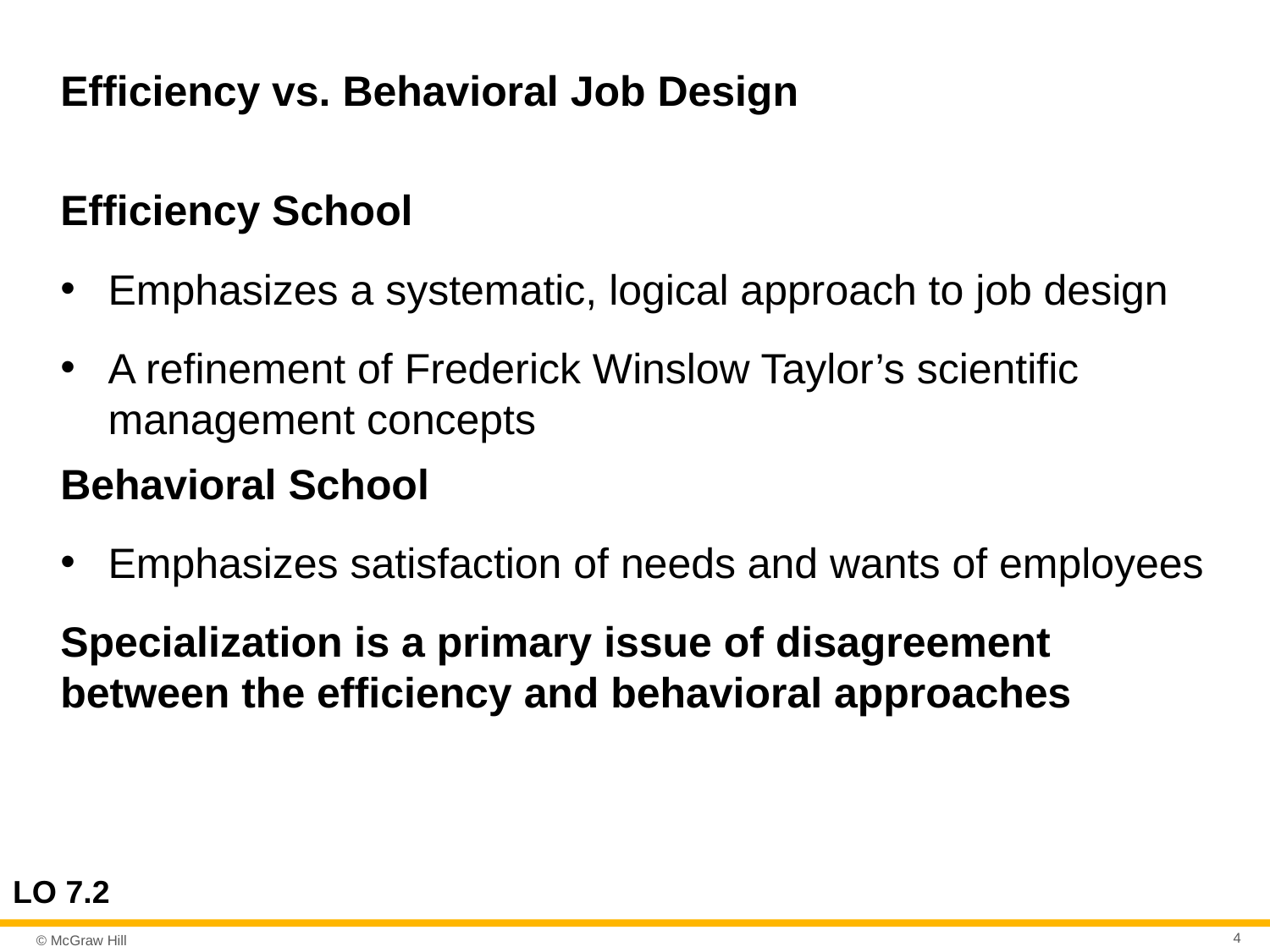

# Efficiency vs. Behavioral Job Design
Efficiency School
Emphasizes a systematic, logical approach to job design
A refinement of Frederick Winslow Taylor’s scientific management concepts
Behavioral School
Emphasizes satisfaction of needs and wants of employees
Specialization is a primary issue of disagreement between the efficiency and behavioral approaches
LO 7.2